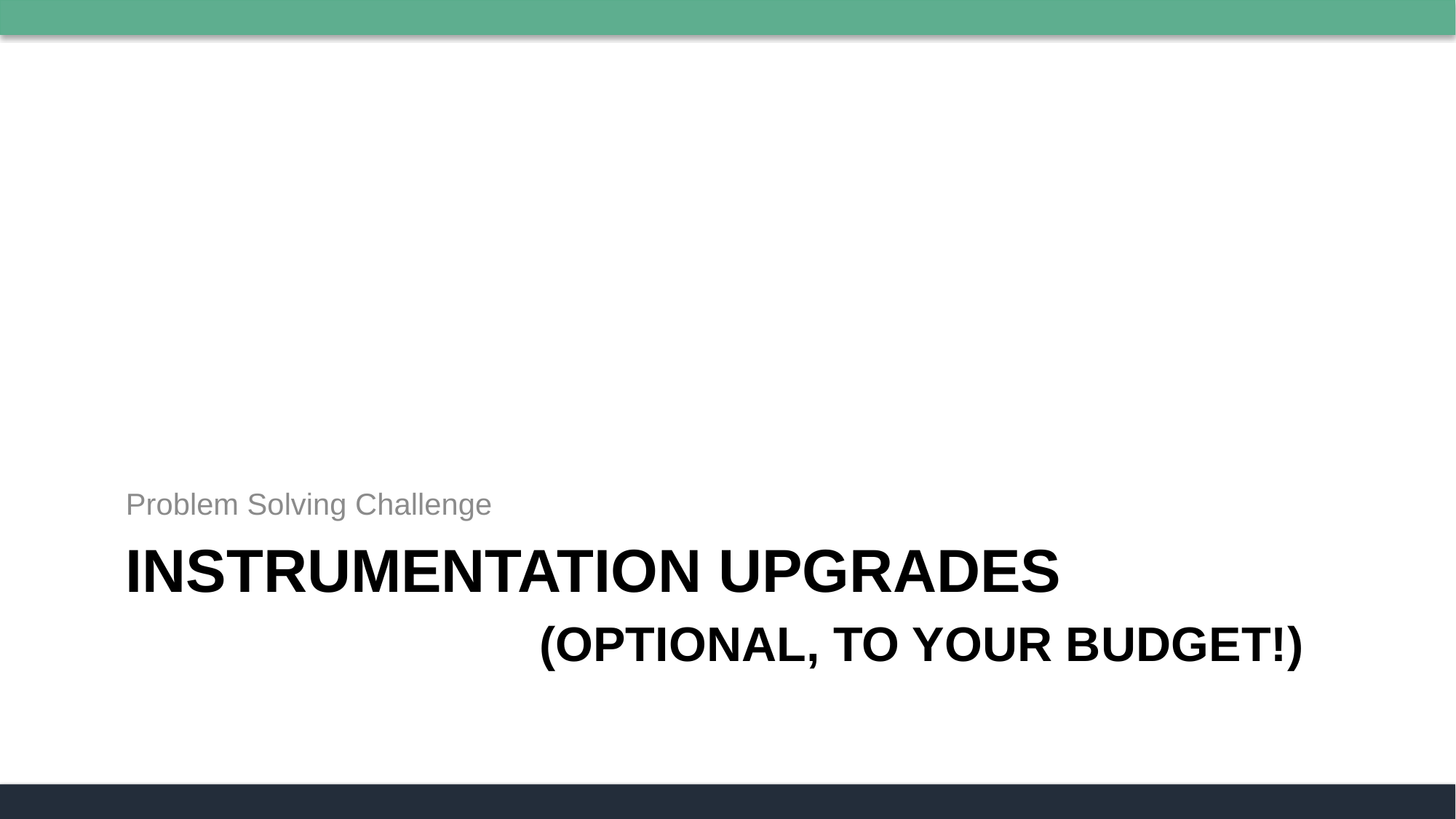

Problem Solving Challenge
# INSTRUMENTATION UPGRADES
(optional, to your budget!)